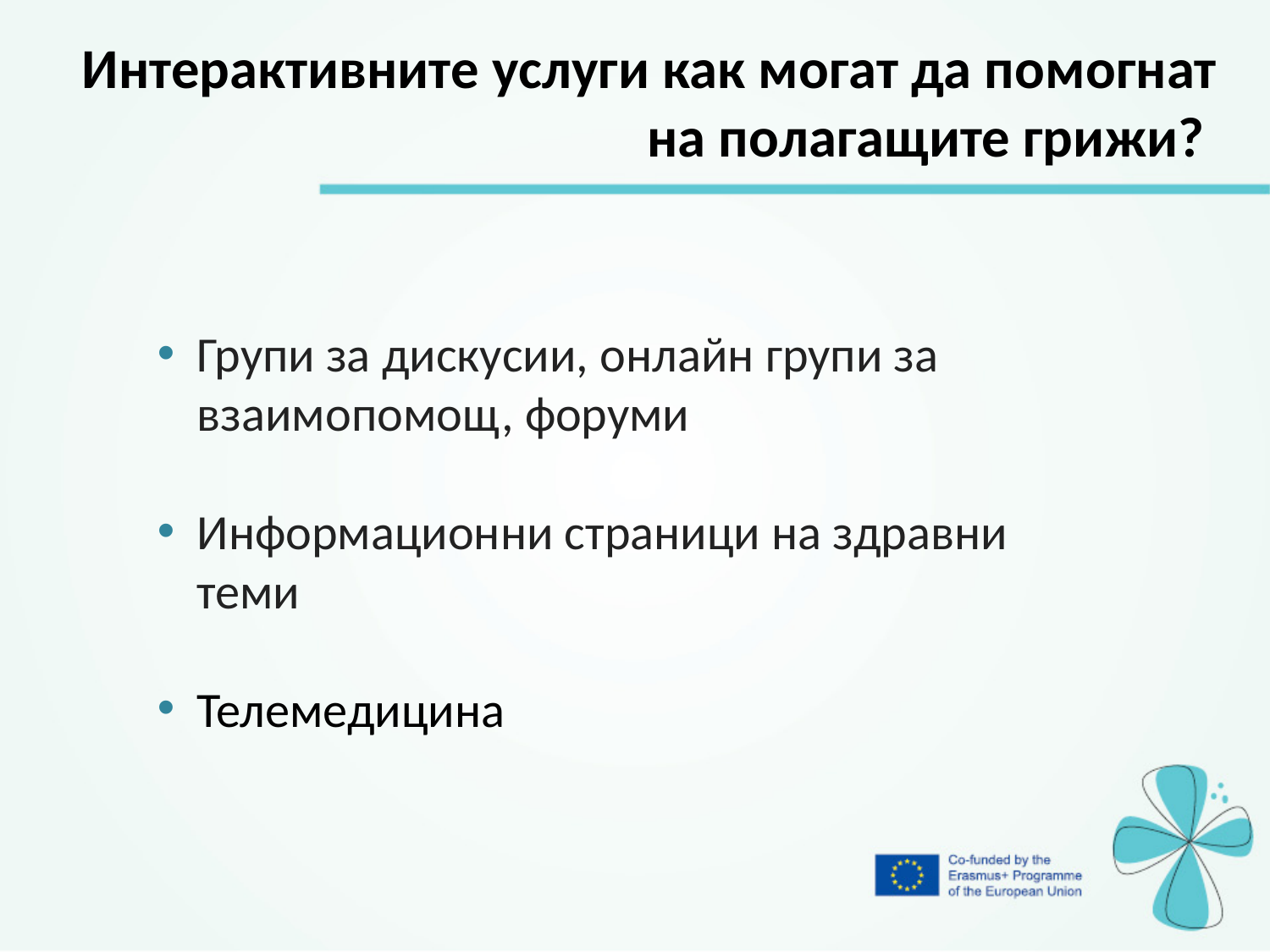

Интерактивните услуги как могат да помогнат на полагащите грижи?
Групи за дискусии, онлайн групи за взаимопомощ, форуми

Информационни страници на здравни теми

Телемедицина